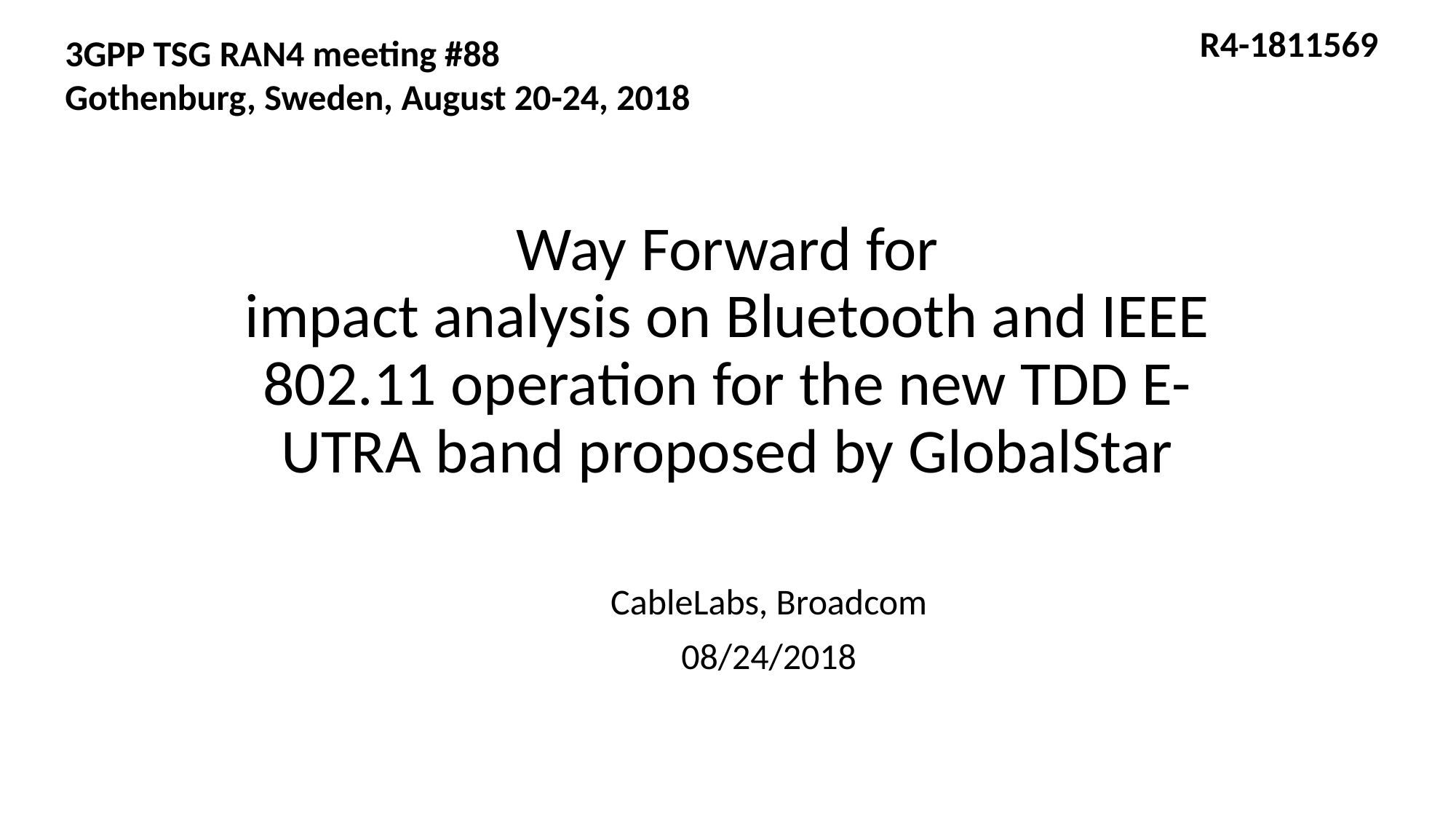

R4-1811569
3GPP TSG RAN4 meeting #88
Gothenburg, Sweden, August 20-24, 2018
# Way Forward for impact analysis on Bluetooth and IEEE 802.11 operation for the new TDD E-UTRA band proposed by GlobalStar
CableLabs, Broadcom
08/24/2018